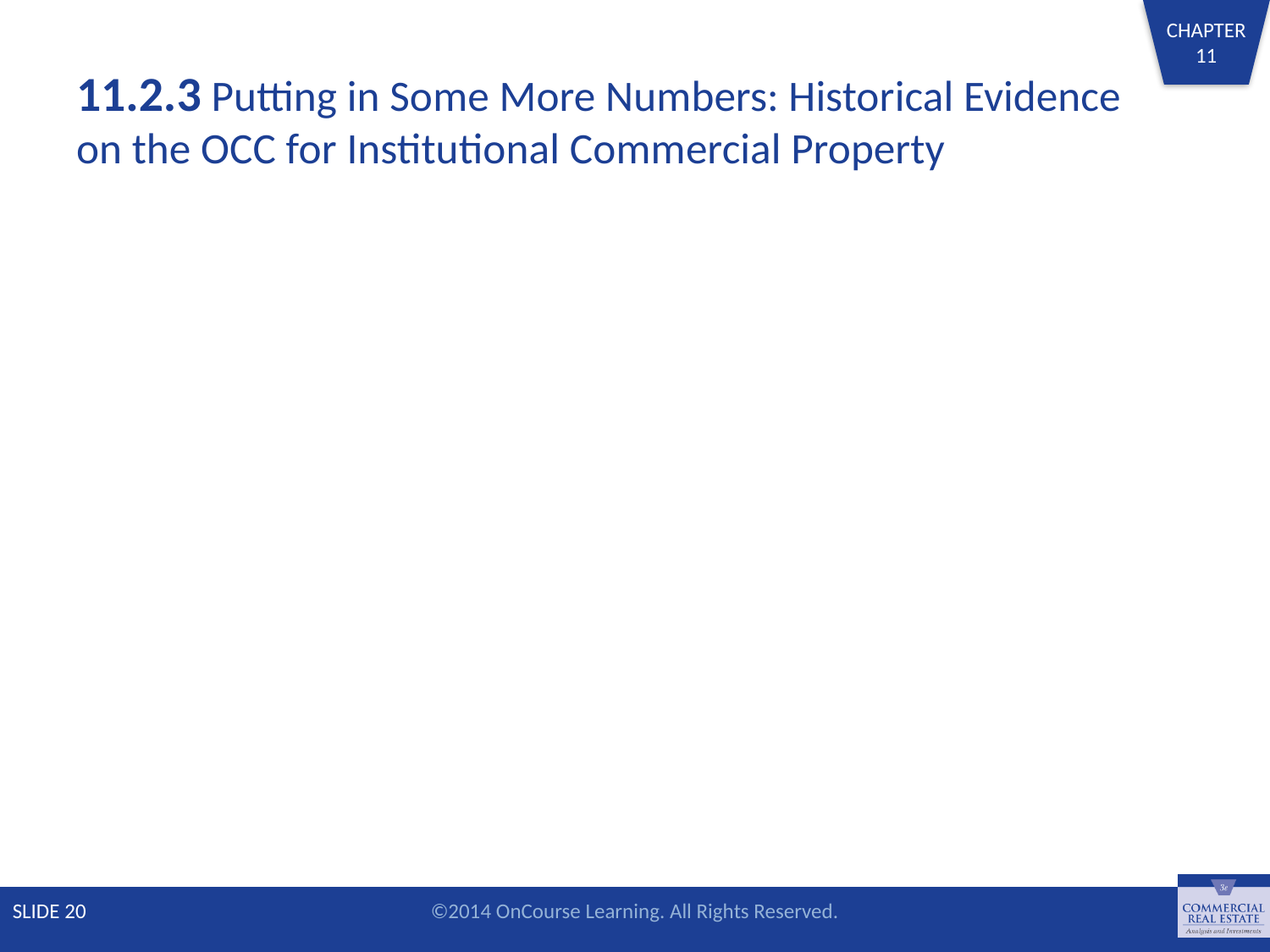

# 11.2.3 Putting in Some More Numbers: Historical Evidence on the OCC for Institutional Commercial Property

SLIDE 20